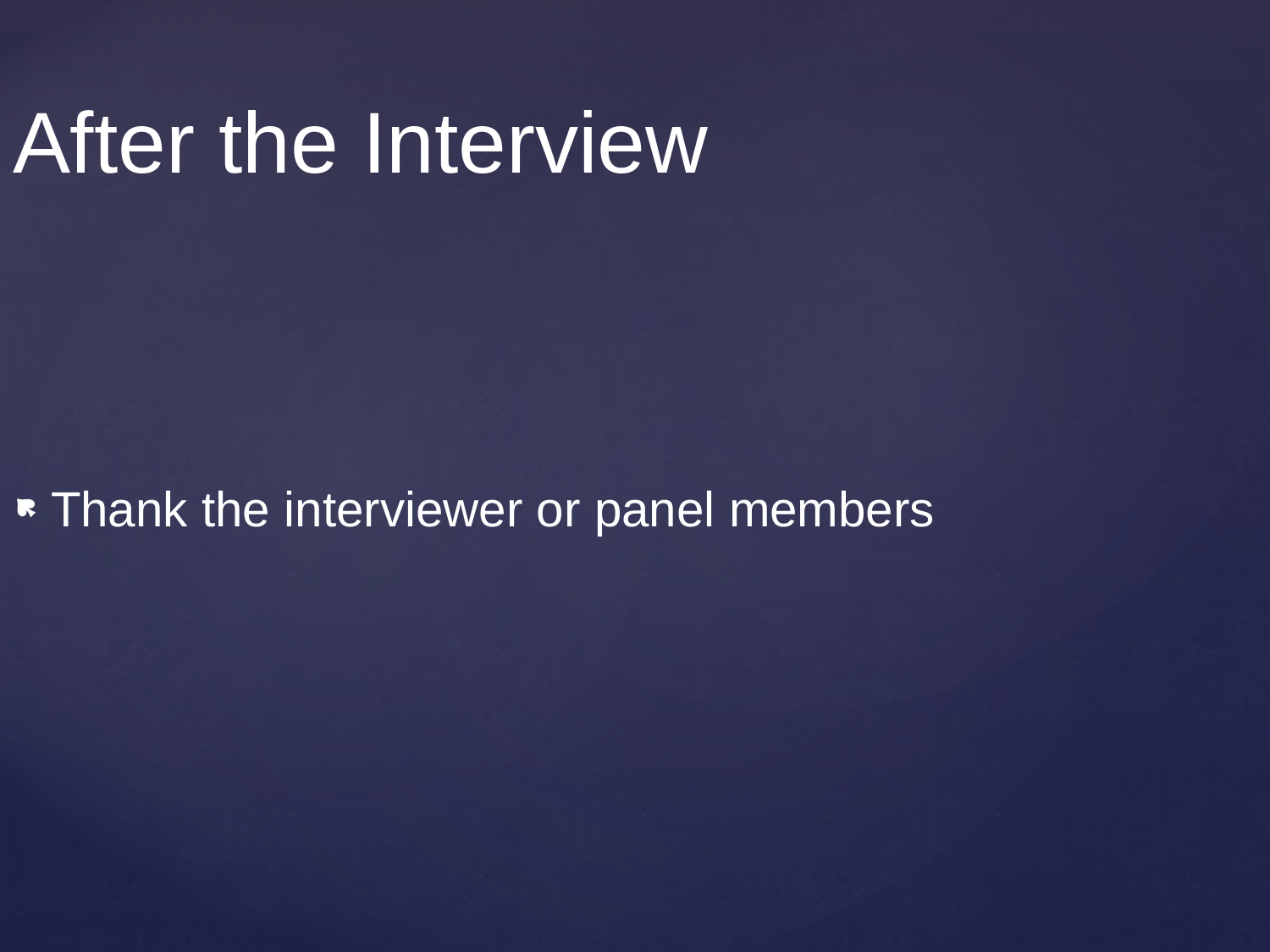

After the Interview
Thank the interviewer or panel members